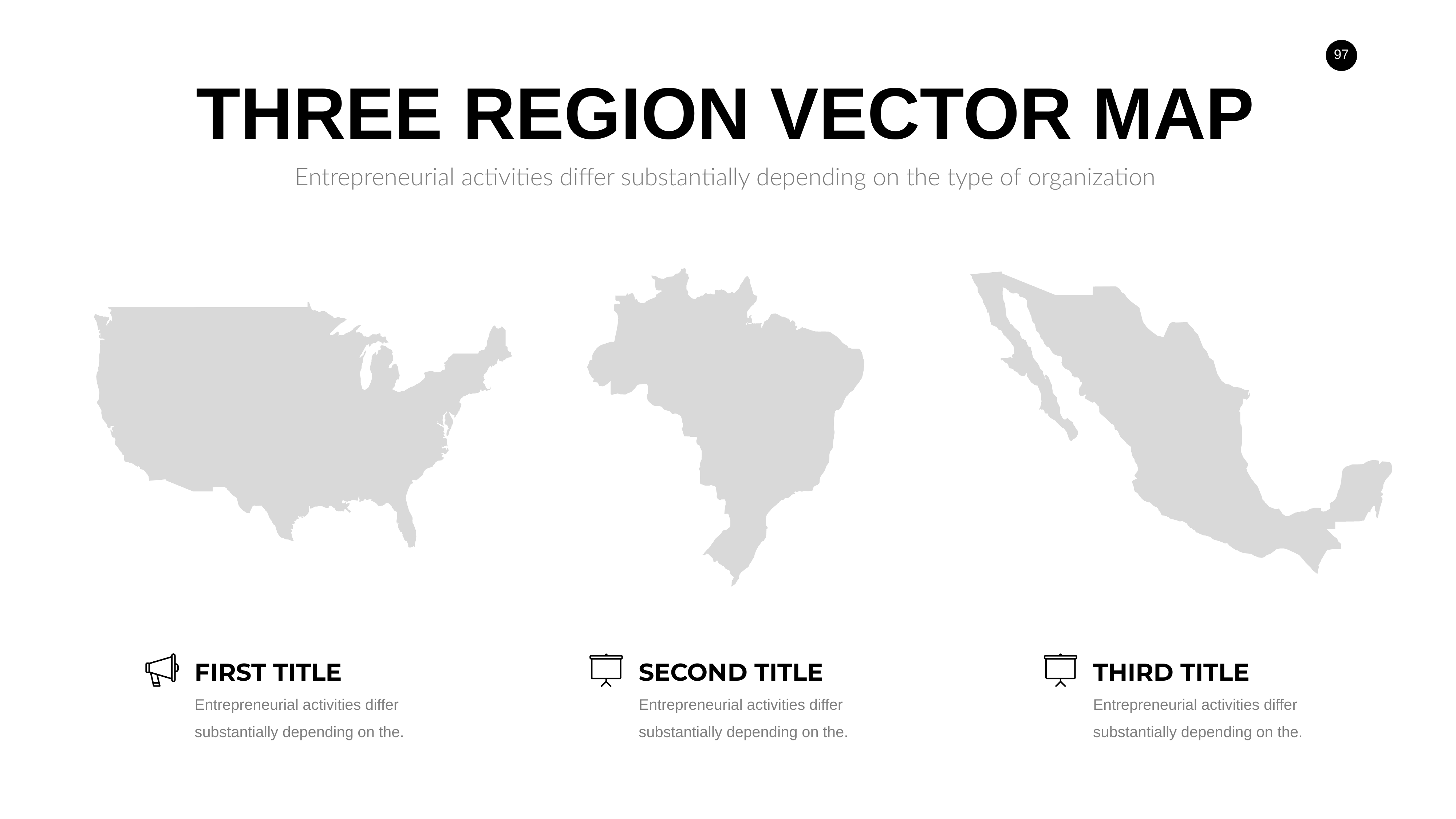

THREE REGION VECTOR MAP
Entrepreneurial activities differ substantially depending on the type of organization

FIRST TITLE Entrepreneurial activities differ substantially depending on the.
SECOND TITLE Entrepreneurial activities differ substantially depending on the.
THIRD TITLE Entrepreneurial activities differ substantially depending on the.